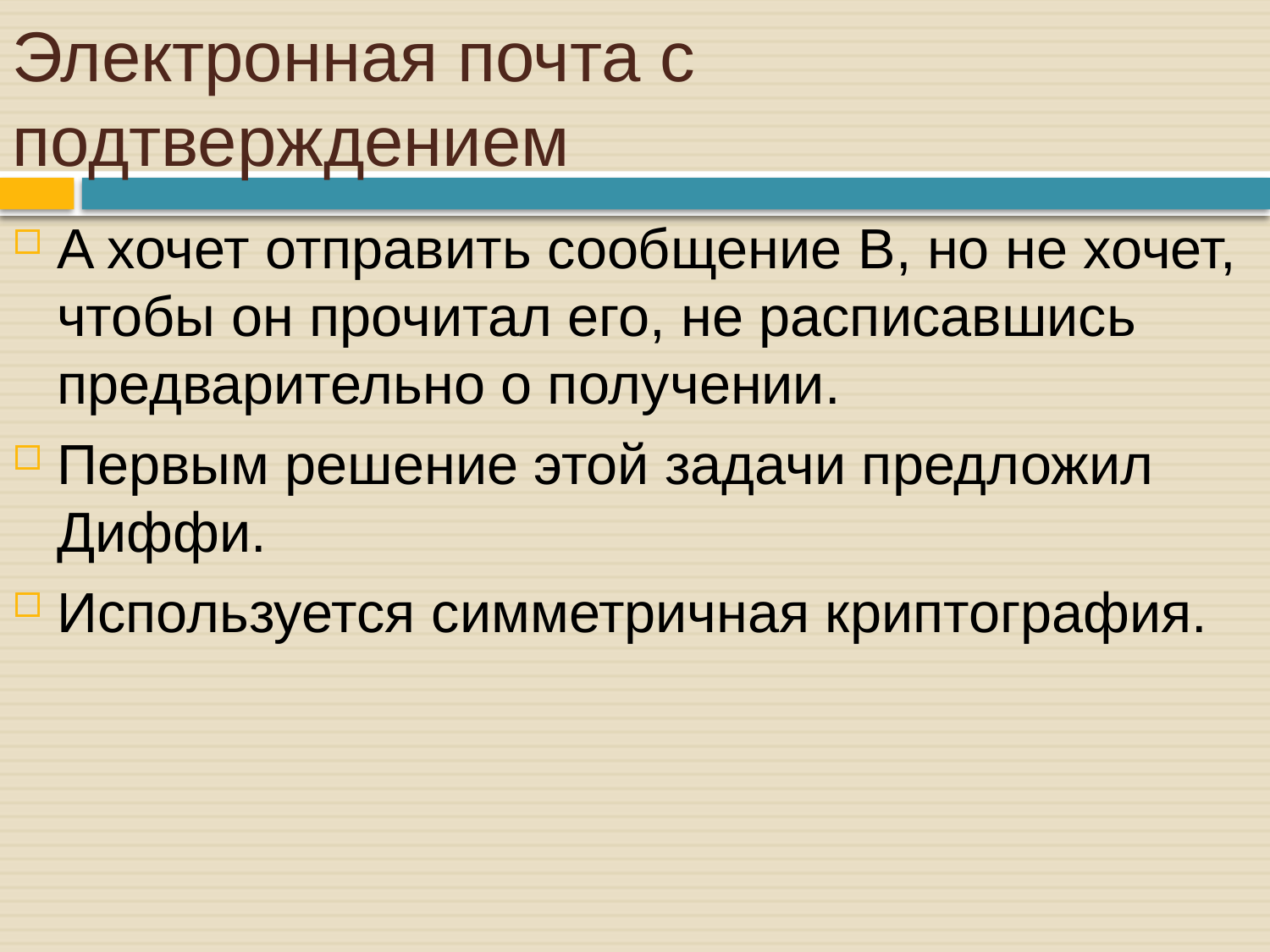

# Электронная почта с подтверждением
A хочет отправить сообщение B, но не хочет, чтобы он прочитал его, не расписавшись предварительно о получении.
Первым решение этой задачи предложил Диффи.
Используется симметричная криптография.